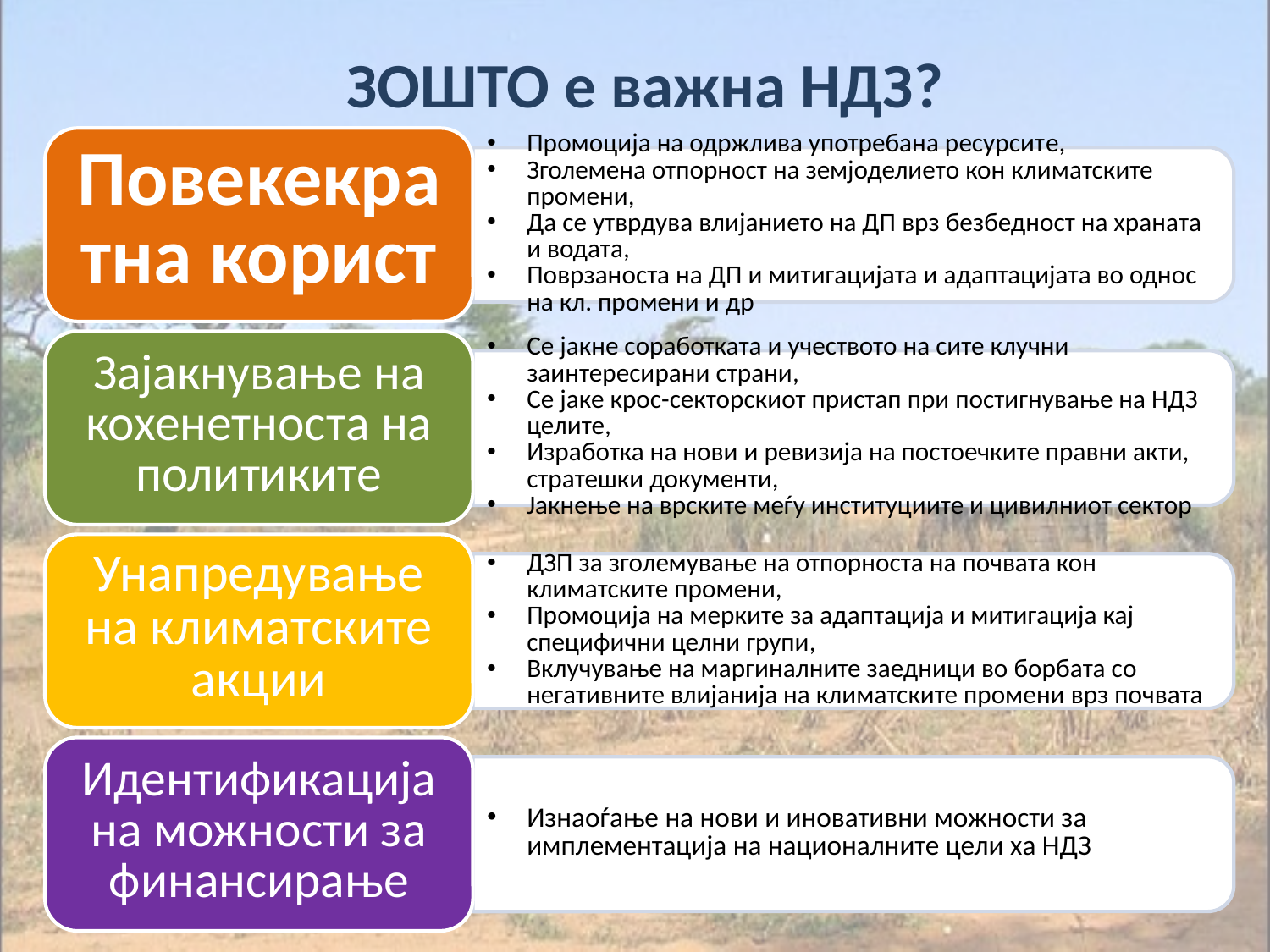

ЗОШТО е важна НДЗ?
Повекекратна корист
Промоција на одржлива употребана ресурситe,
Зајакнување на кохенетноста на политиките
Се јакне соработката и учеството на сите клучни заинтересирани страни,
Унапредување на климатските акции
ДЗП за зголемување на отпорноста на почвата кон климатските промени,
Идентификација на можности за финансирање
Изнаоѓање на нови и иновативни можности за имплементација на националните цели ха НДЗ
Зголемена отпорност на земјоделието кон климатските промени,
Да се утврдува влијанието на ДП врз безбедност на храната и водата,
Поврзаноста на ДП и митигацијата и адаптацијата во однос на кл. промени и др
Се јаке крос-секторскиот пристап при постигнување на НДЗ целите,
Изработка на нови и ревизија на постоечките правни акти, стратешки документи,
Јакнење на врските меѓу институциите и цивилниот сектор
Промоција на мерките за адаптација и митигација кај специфични целни групи,
Вклучување на маргиналните заедници во борбата со негативните влијанија на климатските промени врз почвата